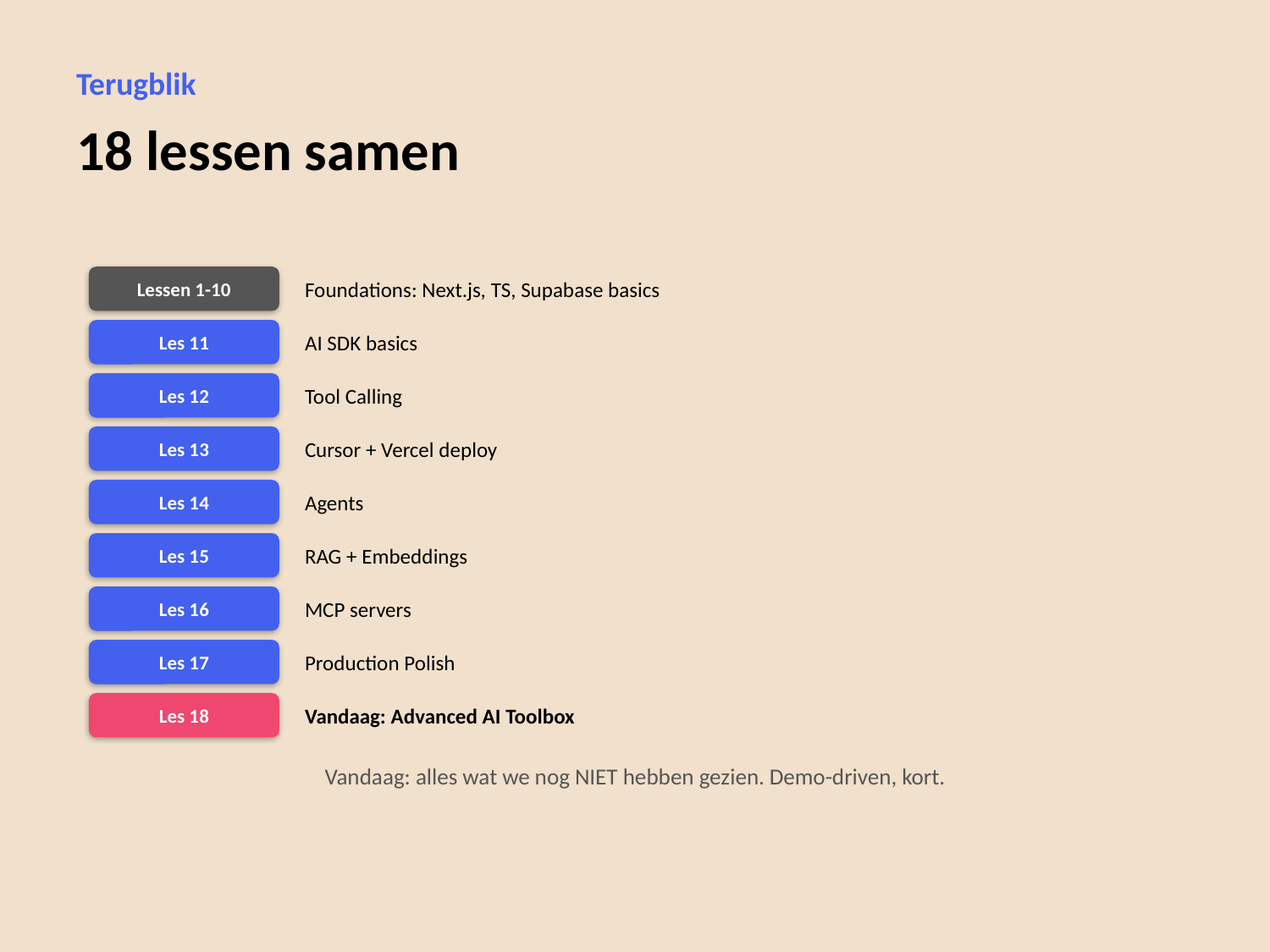

Terugblik
18 lessen samen

Lessen 1-10
Foundations: Next.js, TS, Supabase basics

Les 11
AI SDK basics

Les 12
Tool Calling

Les 13
Cursor + Vercel deploy

Les 14
Agents

Les 15
RAG + Embeddings

Les 16
MCP servers

Les 17
Production Polish

Les 18
Vandaag: Advanced AI Toolbox
Vandaag: alles wat we nog NIET hebben gezien. Demo-driven, kort.